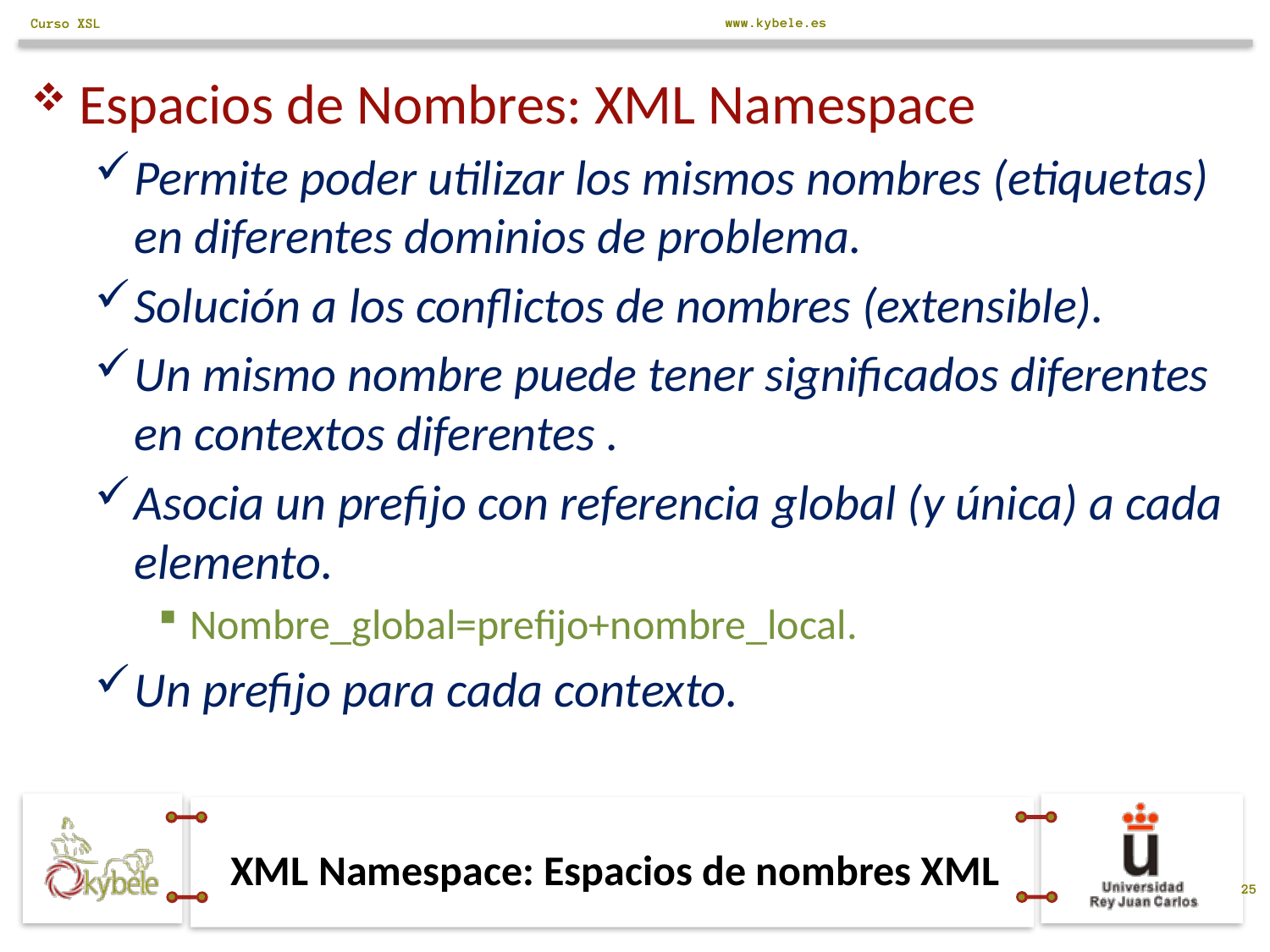

Pedro Pastor      (Universitat d'Alacant)
Curso XSL
Espacios de Nombres: XML Namespace
Permite poder utilizar los mismos nombres (etiquetas) en diferentes dominios de problema.
Solución a los conflictos de nombres (extensible).
Un mismo nombre puede tener significados diferentes en contextos diferentes .
Asocia un prefijo con referencia global (y única) a cada elemento.
Nombre_global=prefijo+nombre_local.
Un prefijo para cada contexto.

# XML Namespace: Espacios de nombres XML
25